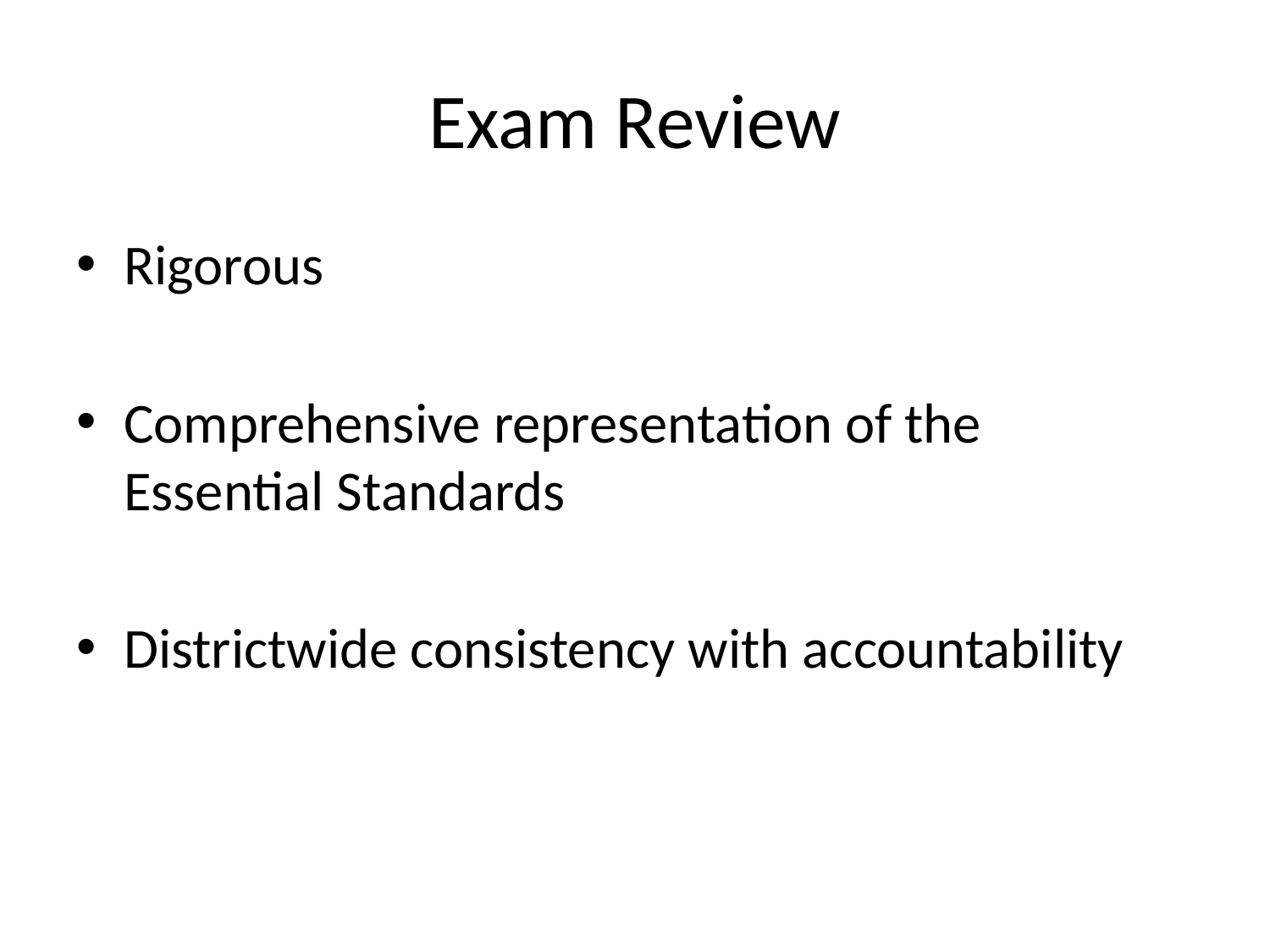

# Exam Review
Rigorous

Comprehensive representation of the Essential Standards

Districtwide consistency with accountability